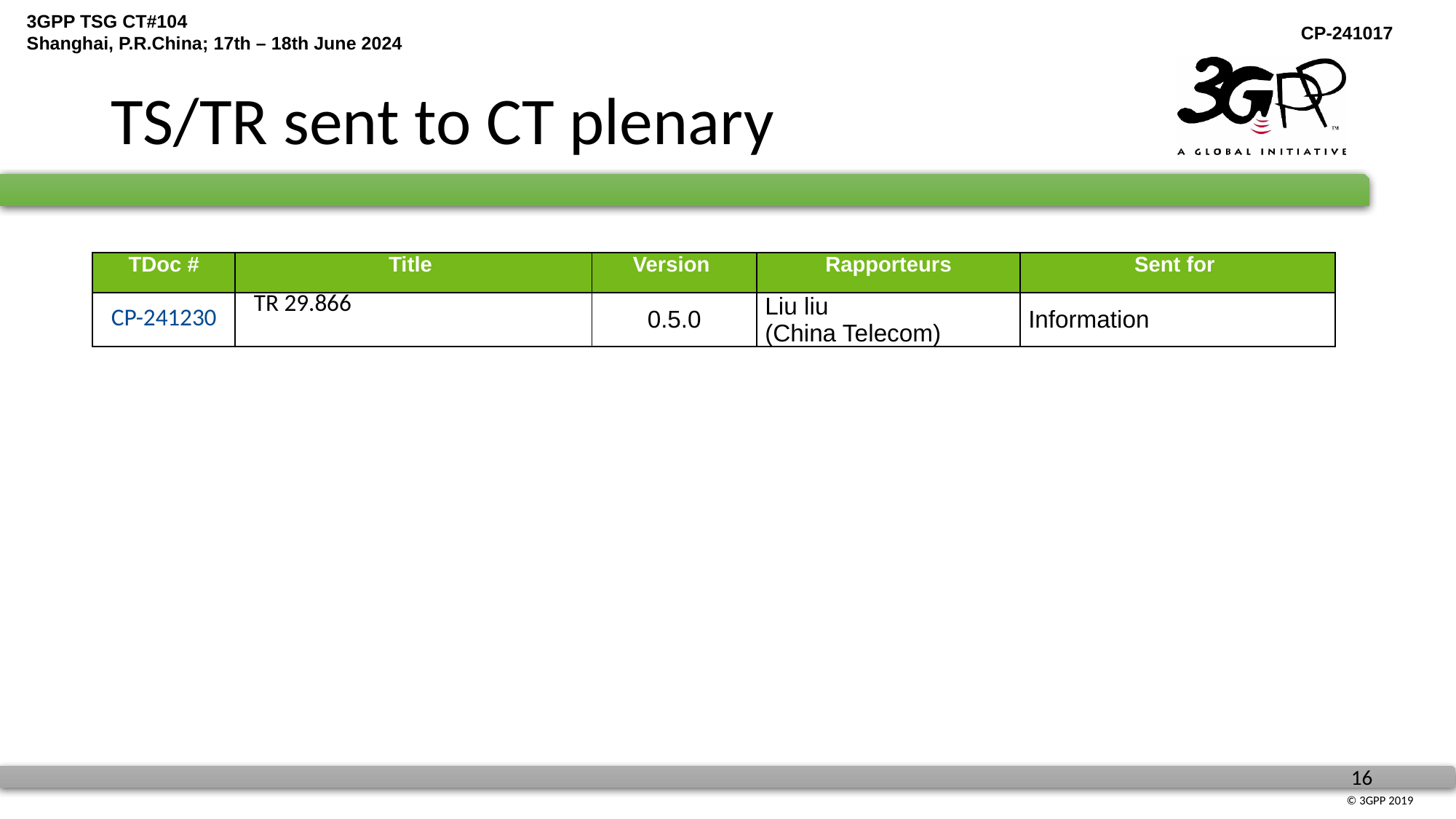

# TS/TR sent to CT plenary
| TDoc # | Title | Version | Rapporteurs | Sent for |
| --- | --- | --- | --- | --- |
| CP-241230 | TR 29.866 | 0.5.0 | Liu liu (China Telecom) | Information |